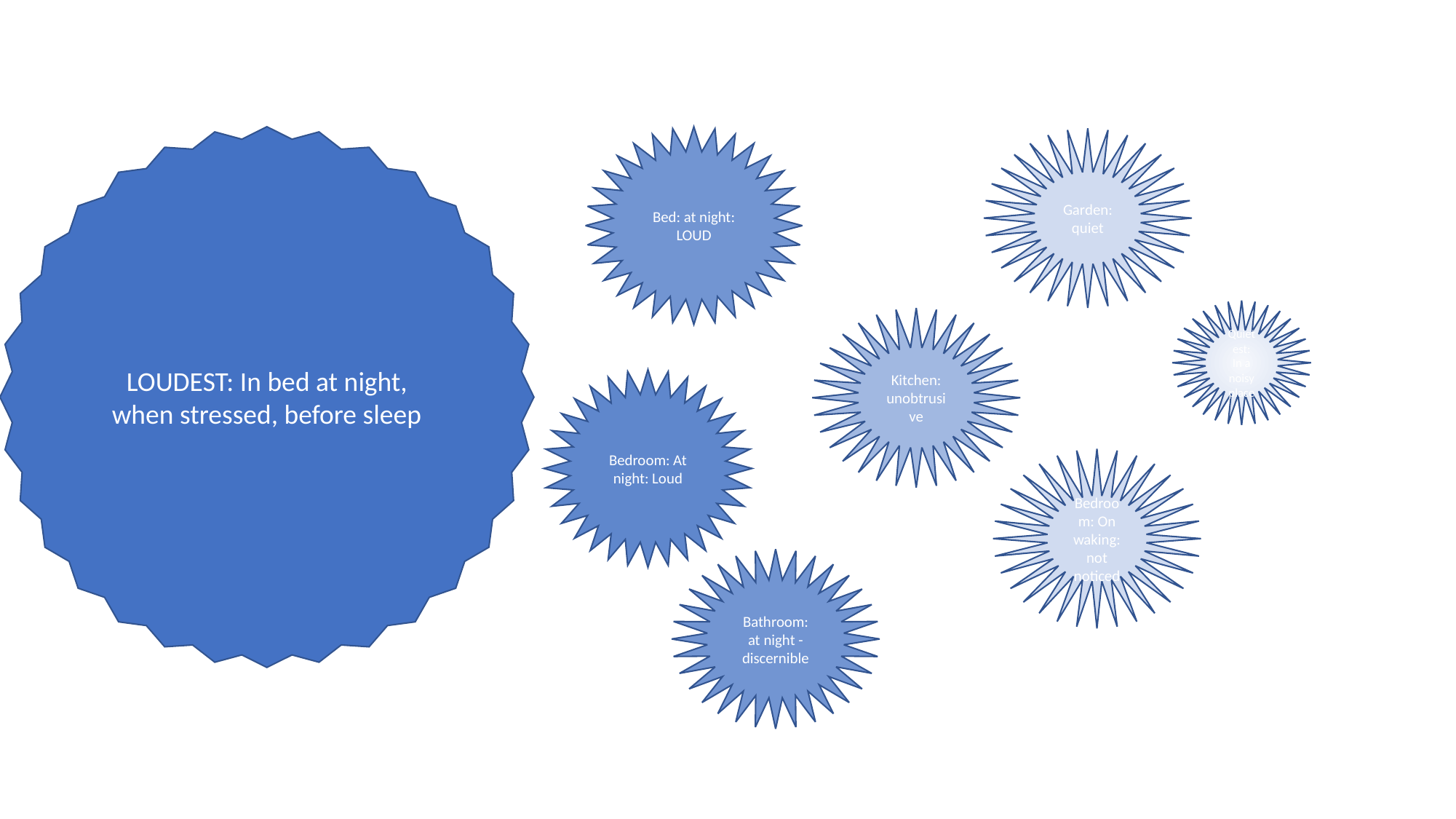

LOUDEST: In bed at night, when stressed, before sleep
Bed: at night: LOUD
Garden: quiet
Quietest: In a noisy place
Kitchen: unobtrusive
Bedroom: At night: Loud
Bedroom: On waking: not noticed
Bathroom: at night - discernible